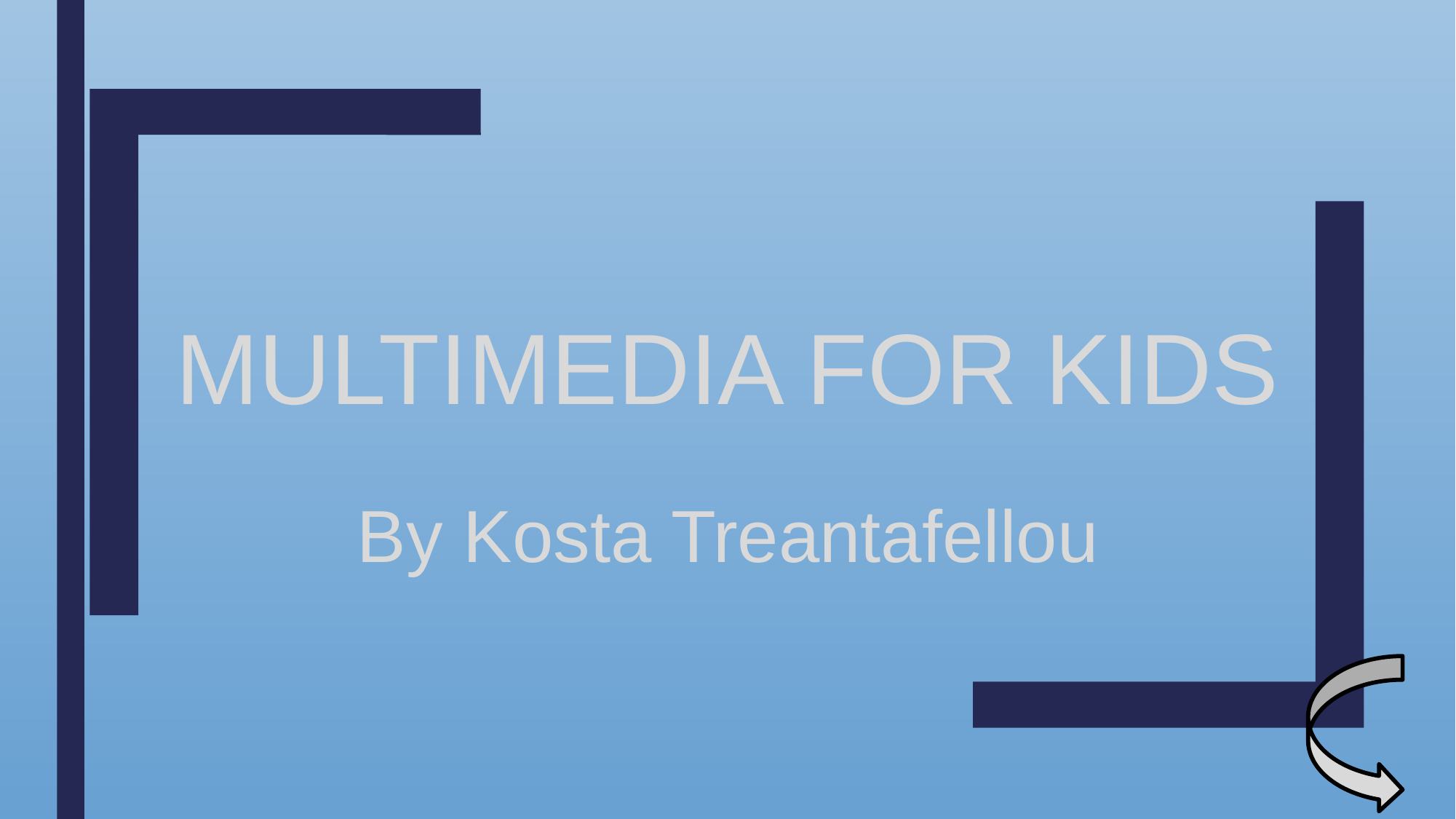

# Multimedia for Kids
By Kosta Treantafellou